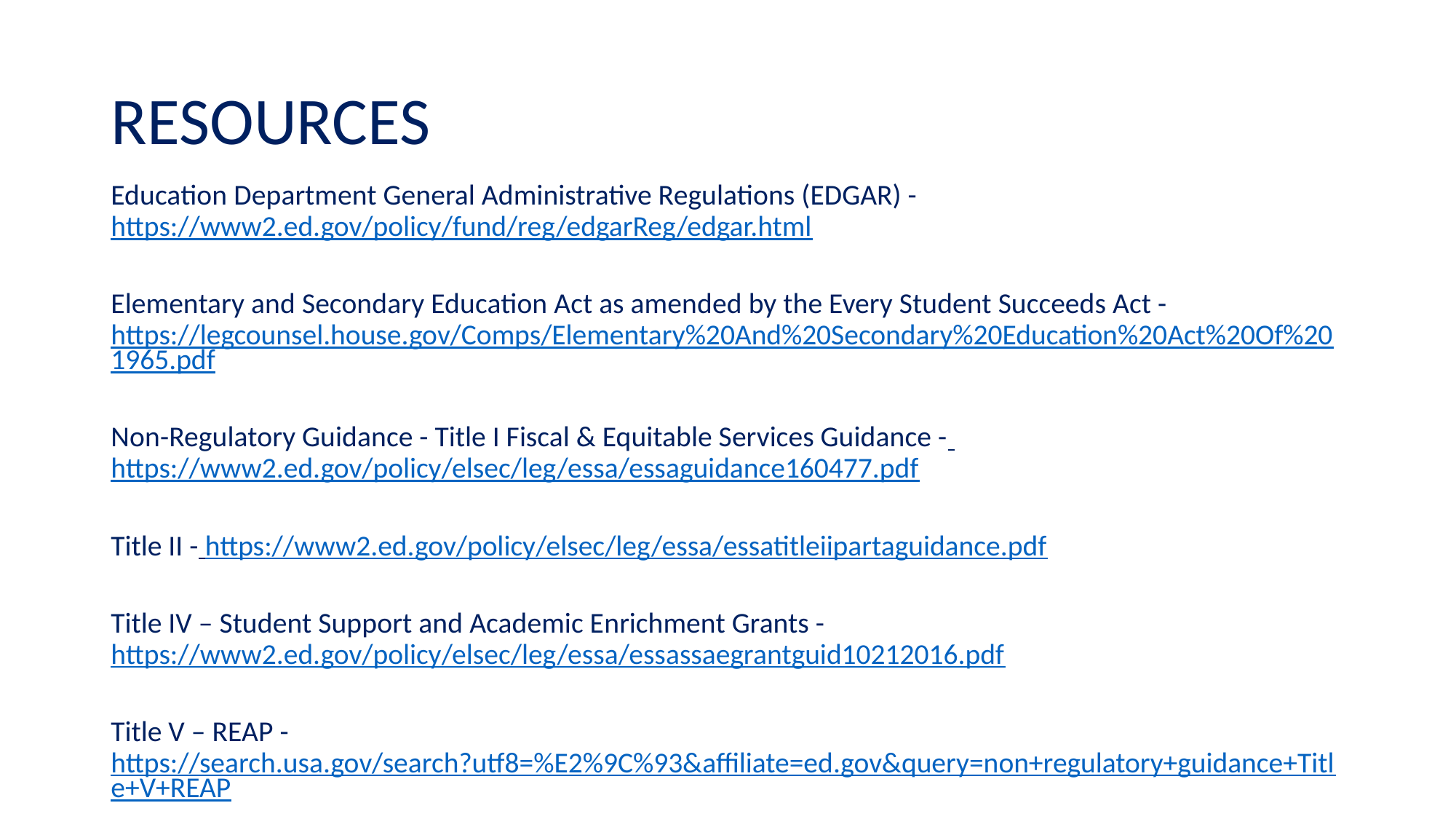

# RESOURCES
Education Department General Administrative Regulations (EDGAR) - https://www2.ed.gov/policy/fund/reg/edgarReg/edgar.html

Elementary and Secondary Education Act as amended by the Every Student Succeeds Act - https://legcounsel.house.gov/Comps/Elementary%20And%20Secondary%20Education%20Act%20Of%201965.pdf

Non-Regulatory Guidance - Title I Fiscal & Equitable Services Guidance - https://www2.ed.gov/policy/elsec/leg/essa/essaguidance160477.pdf

Title II - https://www2.ed.gov/policy/elsec/leg/essa/essatitleiipartaguidance.pdf

Title IV – Student Support and Academic Enrichment Grants - https://www2.ed.gov/policy/elsec/leg/essa/essassaegrantguid10212016.pdf

Title V – REAP - https://search.usa.gov/search?utf8=%E2%9C%93&affiliate=ed.gov&query=non+regulatory+guidance+Title+V+REAP